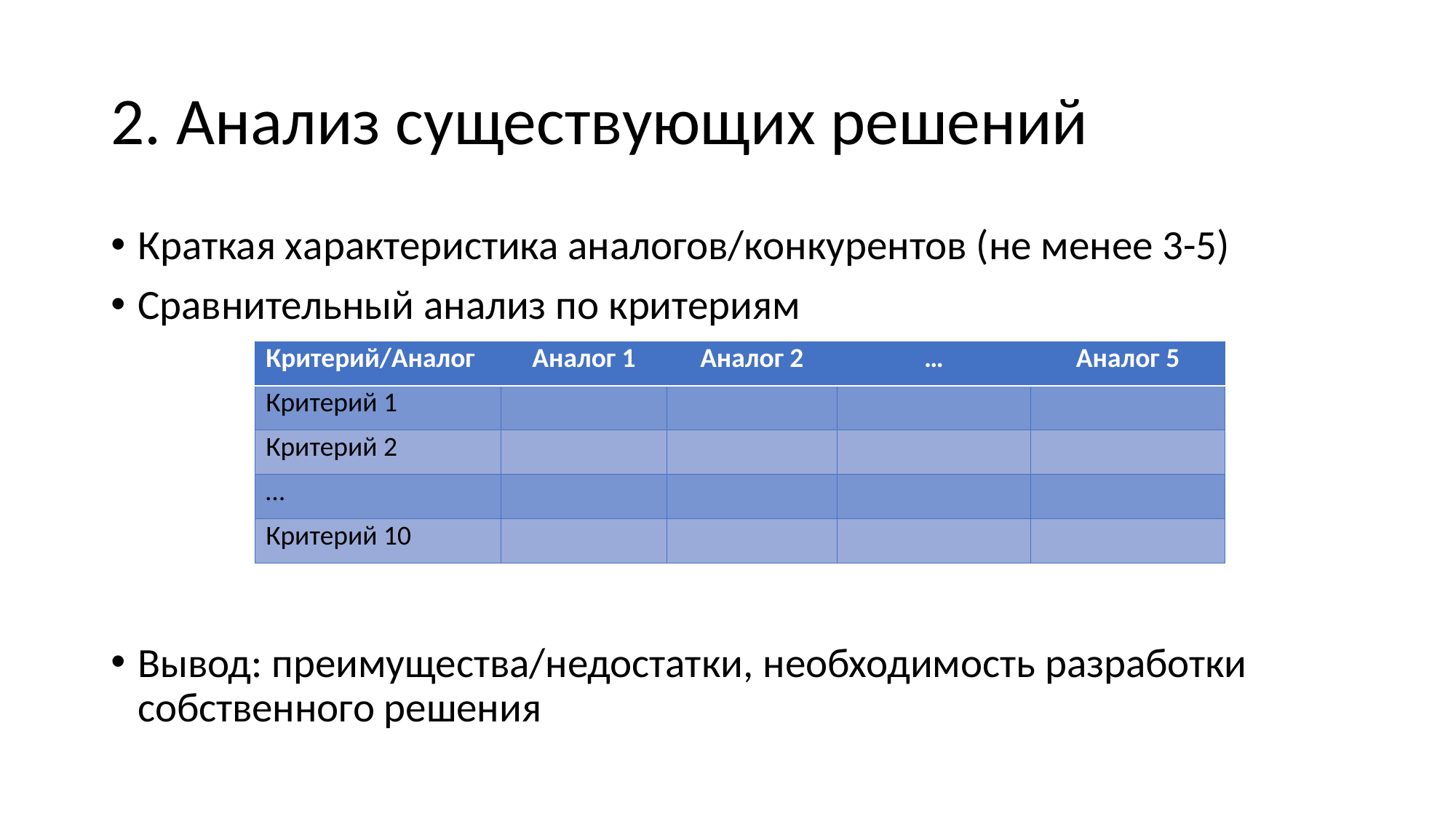

# 2. Анализ существующих решений
Краткая характеристика аналогов/конкурентов (не менее 3-5)
Сравнительный анализ по критериям

Вывод: преимущества/недостатки, необходимость разработки собственного решения
| Критерий/Аналог | Аналог 1 | Аналог 2 | … | Аналог 5 |
| --- | --- | --- | --- | --- |
| Критерий 1 |  |  |  |  |
| Критерий 2 |  |  |  |  |
| … |  |  |  |  |
| Критерий 10 |  |  |  |  |